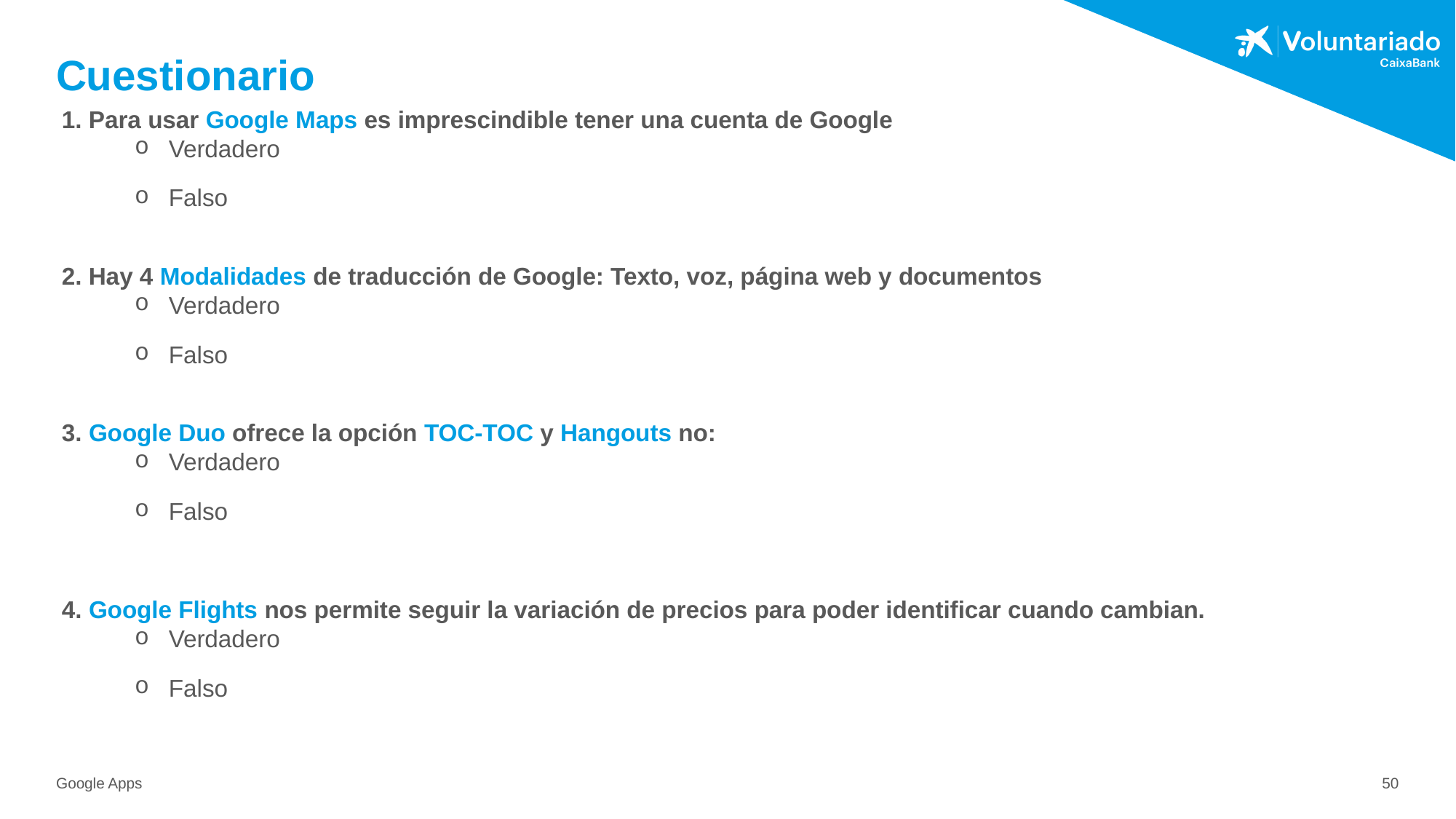

# Cuestionario
1. Para usar Google Maps es imprescindible tener una cuenta de Google
Verdadero
Falso

2. Hay 4 Modalidades de traducción de Google: Texto, voz, página web y documentos
Verdadero
Falso

3. Google Duo ofrece la opción TOC-TOC y Hangouts no:
Verdadero
Falso

4. Google Flights nos permite seguir la variación de precios para poder identificar cuando cambian.
Verdadero
Falso